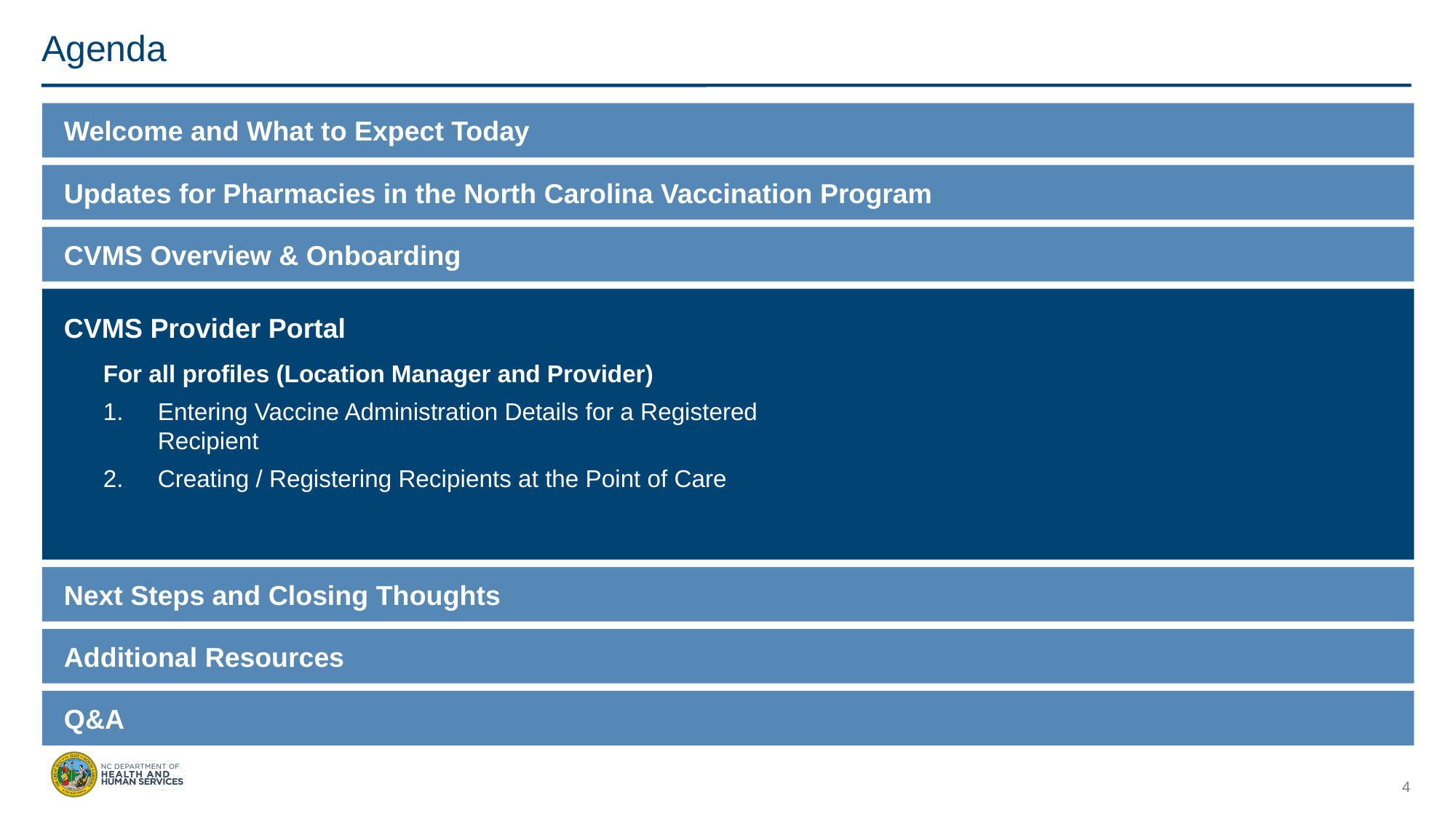

# Agenda
Welcome and What to Expect Today
Updates for Pharmacies in the North Carolina Vaccination Program
CVMS Overview & Onboarding
CVMS Provider Portal

For all profiles (Location Manager and Provider)
Entering Vaccine Administration Details for a Registered Recipient
Creating / Registering Recipients at the Point of Care
Next Steps and Closing Thoughts
Additional Resources
Q&A